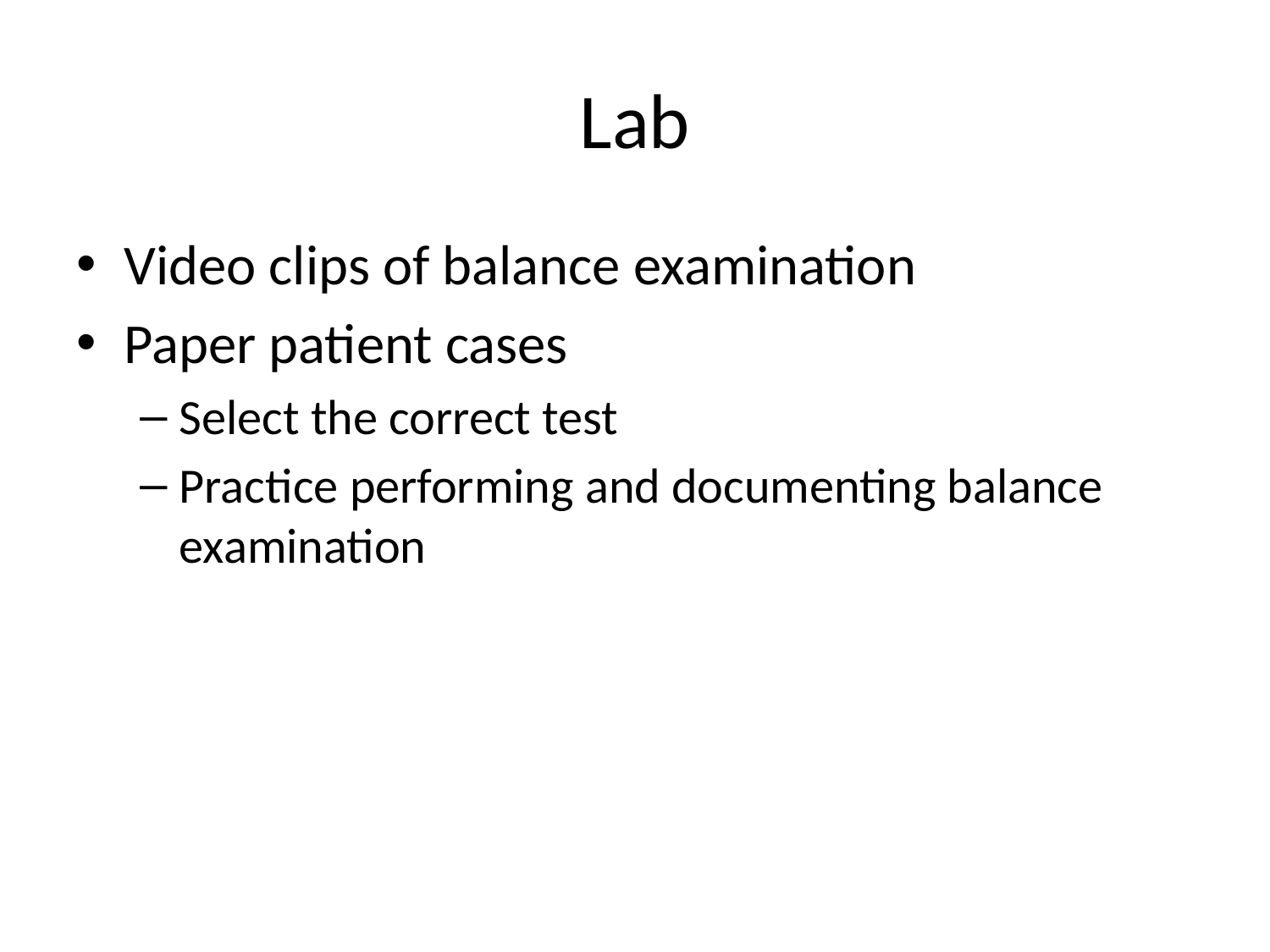

# Lab
Video clips of balance examination
Paper patient cases
Select the correct test
Practice performing and documenting balance examination